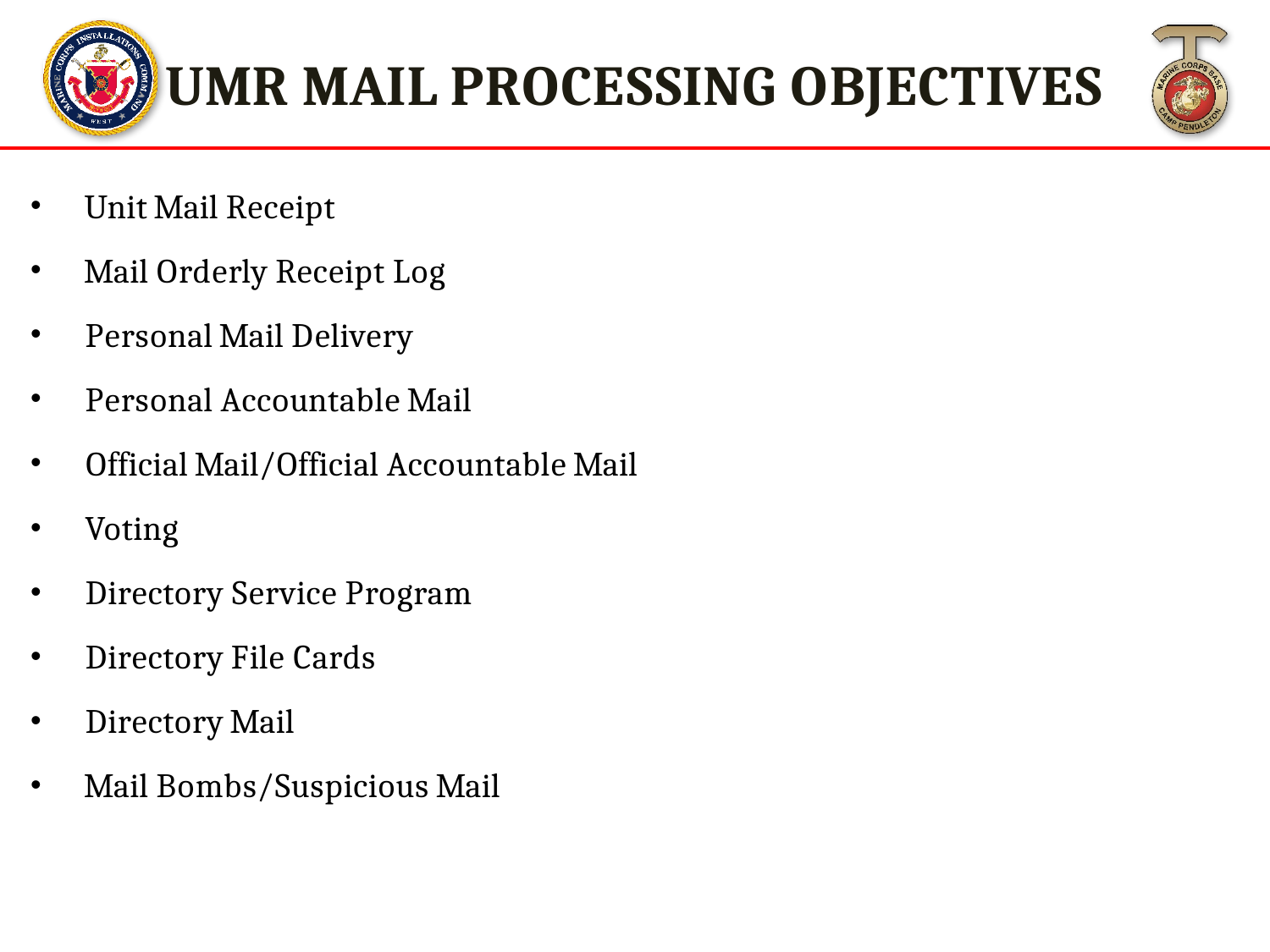

UMR MAIL PROCESSING OBJECTIVES
Unit Mail Receipt
Mail Orderly Receipt Log
Personal Mail Delivery
Personal Accountable Mail
Official Mail/Official Accountable Mail
Voting
Directory Service Program
Directory File Cards
Directory Mail
Mail Bombs/Suspicious Mail